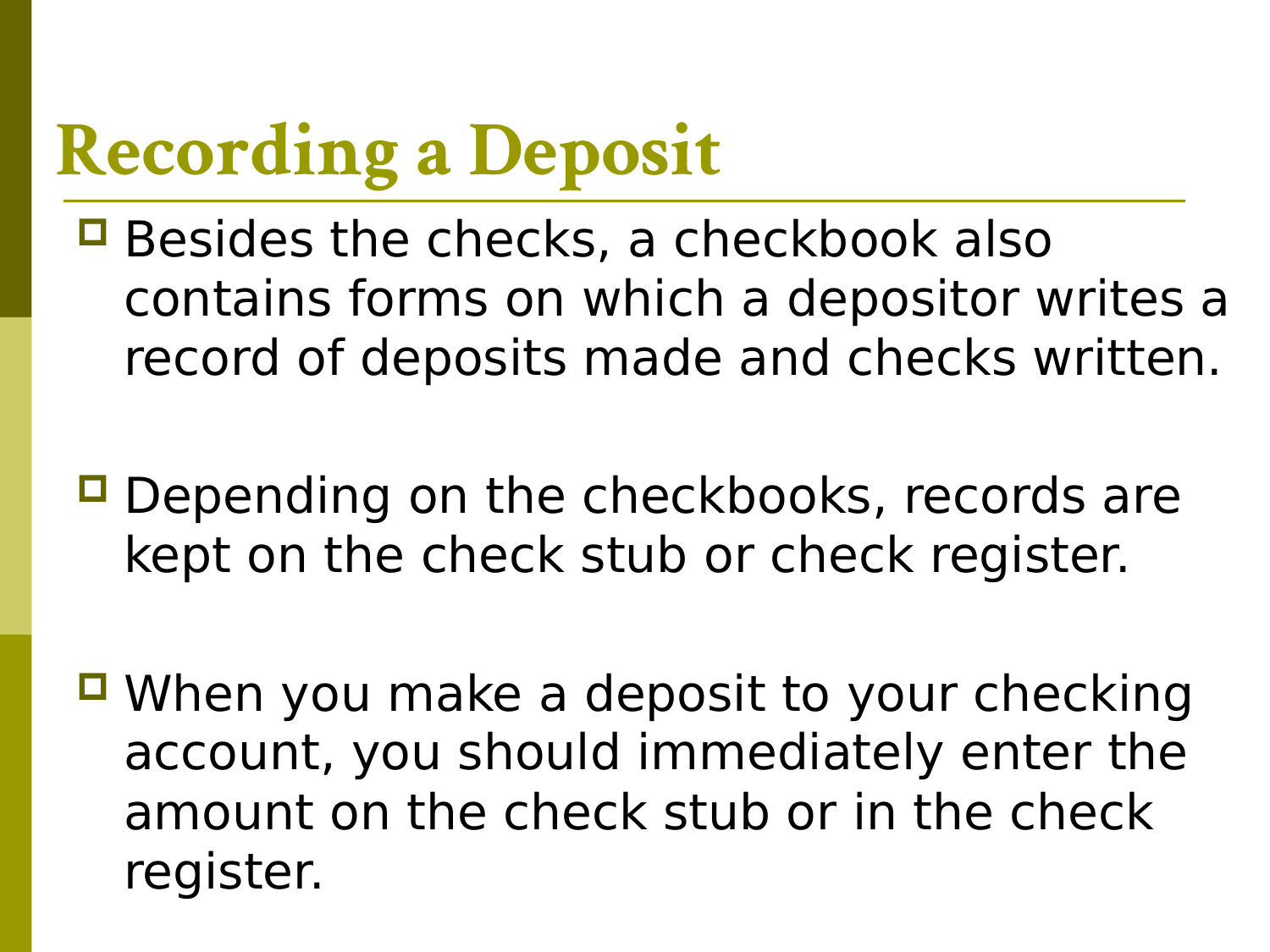

# Recording a Deposit
Besides the checks, a checkbook also contains forms on which a depositor writes a record of deposits made and checks written.

Depending on the checkbooks, records are kept on the check stub or check register.

When you make a deposit to your checking account, you should immediately enter the amount on the check stub or in the check register.